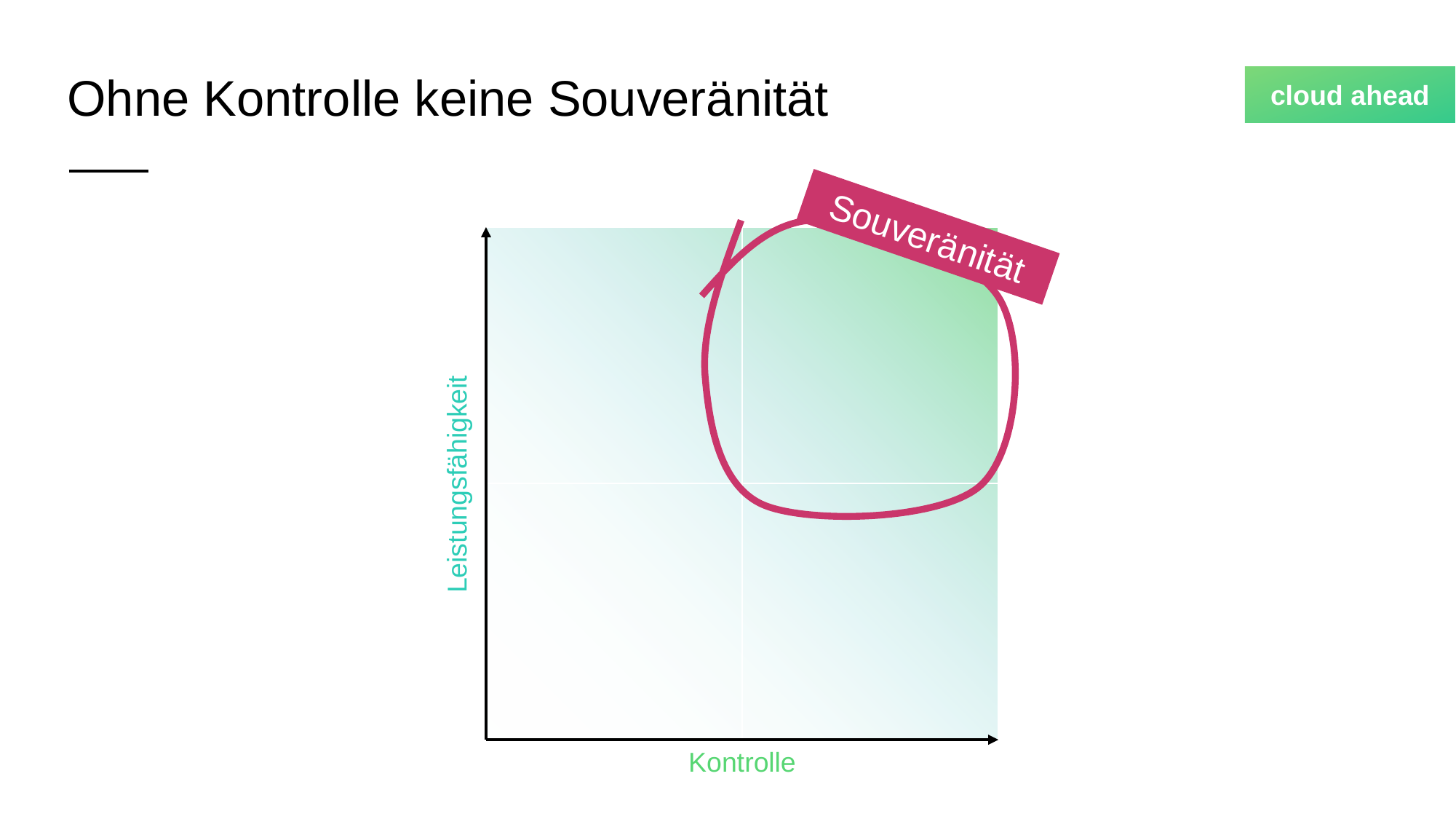

# Ohne Kontrolle keine Souveränität
Souveränität

Leistungsfähigkeit
Kontrolle